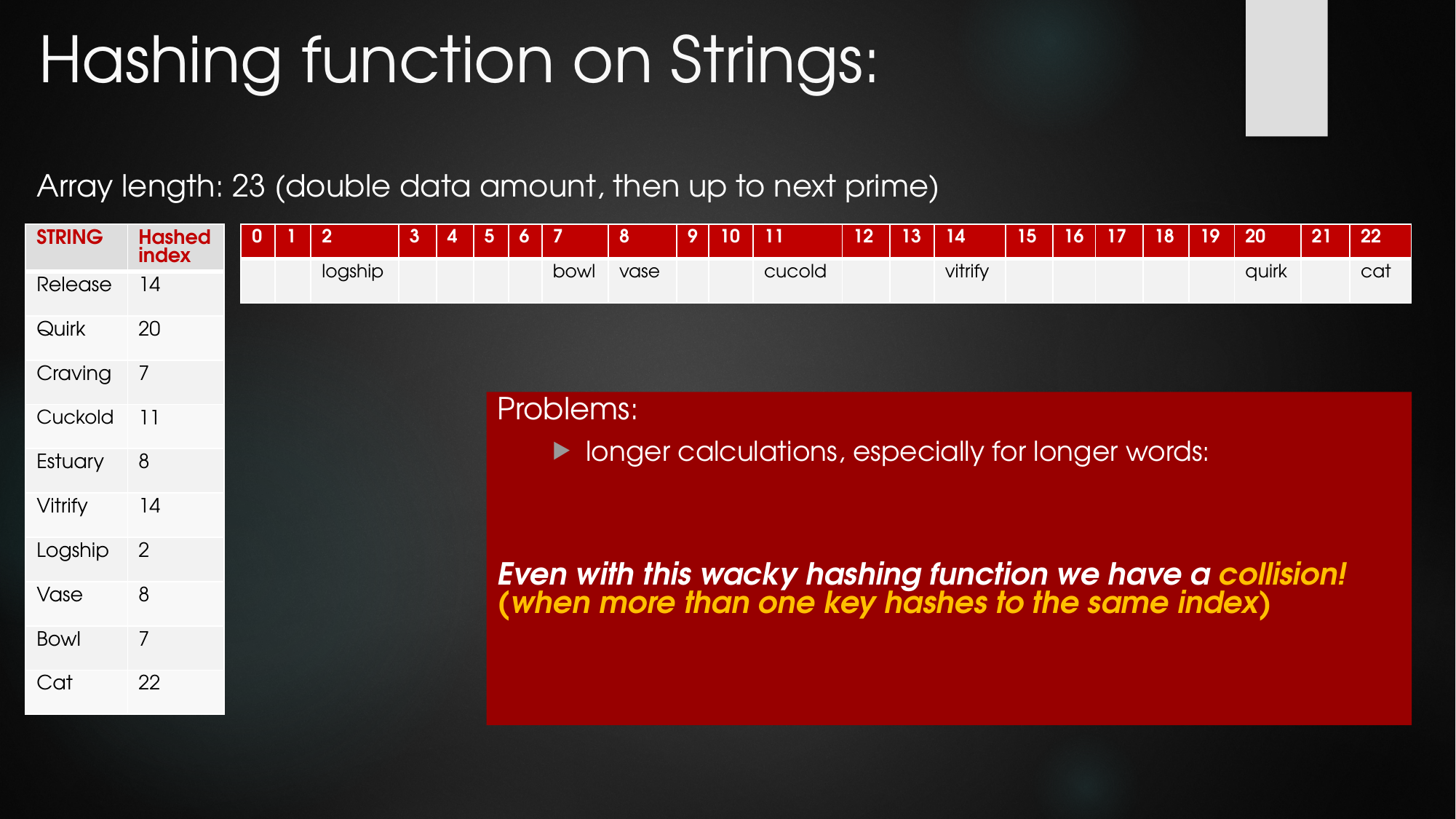

# Hashing function on Strings:
Array length: 23 (double data amount, then up to next prime)

| STRING | Hashed index |
| --- | --- |
| Release | 14 |
| Quirk | 20 |
| Craving | 7 |
| Cuckold | 11 |
| Estuary | 8 |
| Vitrify | 14 |
| Logship | 2 |
| Vase | 8 |
| Bowl | 7 |
| Cat | 22 |
| 0 | 1 | 2 | 3 | 4 | 5 | 6 | 7 | 8 | 9 | 10 | 11 | 12 | 13 | 14 | 15 | 16 | 17 | 18 | 19 | 20 | 21 | 22 |
| --- | --- | --- | --- | --- | --- | --- | --- | --- | --- | --- | --- | --- | --- | --- | --- | --- | --- | --- | --- | --- | --- | --- |
|  |  | logship |  |  |  |  | bowl | vase |  |  | cucold |  |  | vitrify |  |  |  |  |  | quirk |  | cat |
Problems:
longer calculations, especially for longer words:

Even with this wacky hashing function we have a collision! (when more than one key hashes to the same index)